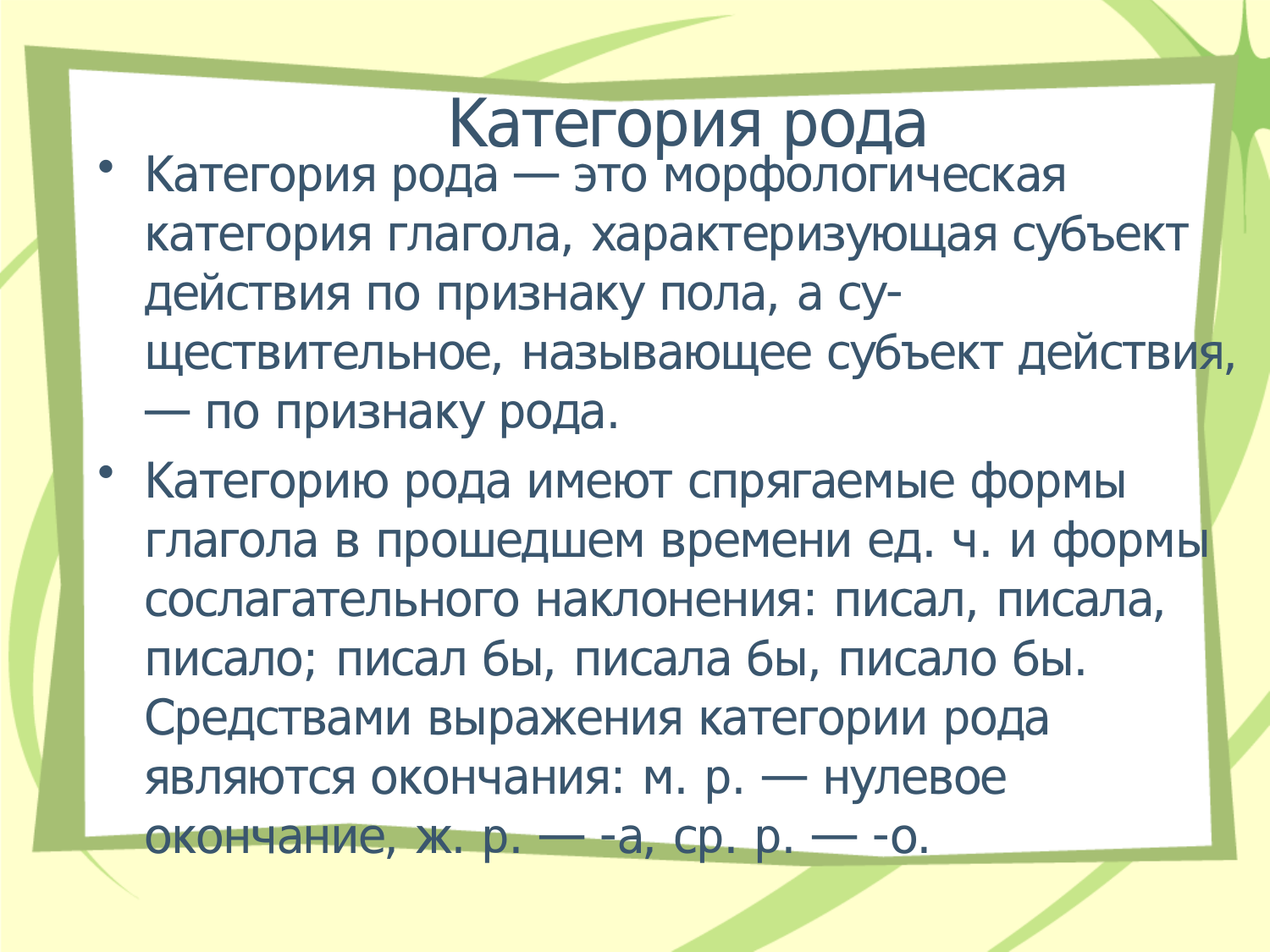

# Категория рода
Категория рода — это морфологическая категория глагола, характеризующая субъект действия по признаку пола, а су-ществительное, называющее субъект действия, — по признаку рода.
Категорию рода имеют спрягаемые формы глагола в прошедшем времени ед. ч. и формы сослагательного наклонения: писал, писала, писало; писал бы, писала бы, писало бы. Средствами выражения категории рода являются окончания: м. р. — нулевое окончание, ж. р. — -а, ср. р. — -о.